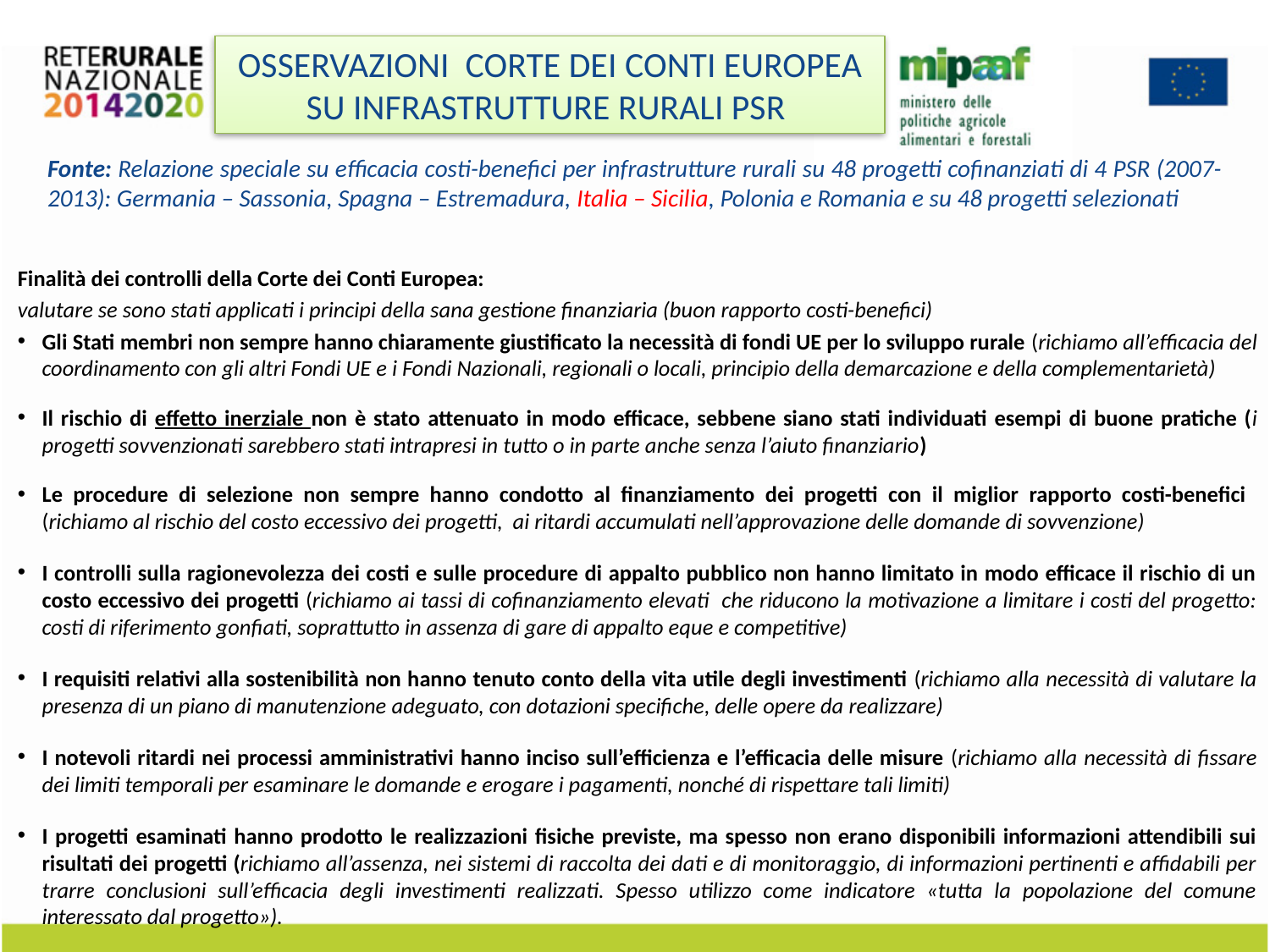

OSSERVAZIONI  CORTE DEI CONTI EUROPEA SU INFRASTRUTTURE RURALI PSR
Fonte: Relazione speciale su efficacia costi-benefici per infrastrutture rurali su 48 progetti cofinanziati di 4 PSR (2007-2013): Germania – Sassonia, Spagna – Estremadura, Italia – Sicilia, Polonia e Romania e su 48 progetti selezionati
Finalità dei controlli della Corte dei Conti Europea:
valutare se sono stati applicati i principi della sana gestione finanziaria (buon rapporto costi-benefici)
Gli Stati membri non sempre hanno chiaramente giustificato la necessità di fondi UE per lo sviluppo rurale (richiamo all’efficacia del coordinamento con gli altri Fondi UE e i Fondi Nazionali, regionali o locali, principio della demarcazione e della complementarietà)

Il rischio di effetto inerziale non è stato attenuato in modo efficace, sebbene siano stati individuati esempi di buone pratiche (i progetti sovvenzionati sarebbero stati intrapresi in tutto o in parte anche senza l’aiuto finanziario)

Le procedure di selezione non sempre hanno condotto al finanziamento dei progetti con il miglior rapporto costi-benefici  (richiamo al rischio del costo eccessivo dei progetti,  ai ritardi accumulati nell’approvazione delle domande di sovvenzione)

I controlli sulla ragionevolezza dei costi e sulle procedure di appalto pubblico non hanno limitato in modo efficace il rischio di un costo eccessivo dei progetti (richiamo ai tassi di cofinanziamento elevati  che riducono la motivazione a limitare i costi del progetto: costi di riferimento gonfiati, soprattutto in assenza di gare di appalto eque e competitive)

I requisiti relativi alla sostenibilità non hanno tenuto conto della vita utile degli investimenti (richiamo alla necessità di valutare la presenza di un piano di manutenzione adeguato, con dotazioni specifiche, delle opere da realizzare)

I notevoli ritardi nei processi amministrativi hanno inciso sull’efficienza e l’efficacia delle misure (richiamo alla necessità di fissare dei limiti temporali per esaminare le domande e erogare i pagamenti, nonché di rispettare tali limiti)

I progetti esaminati hanno prodotto le realizzazioni fisiche previste, ma spesso non erano disponibili informazioni attendibili sui risultati dei progetti (richiamo all’assenza, nei sistemi di raccolta dei dati e di monitoraggio, di informazioni pertinenti e affidabili per trarre conclusioni sull’efficacia degli investimenti realizzati. Spesso utilizzo come indicatore «tutta la popolazione del comune interessato dal progetto»).